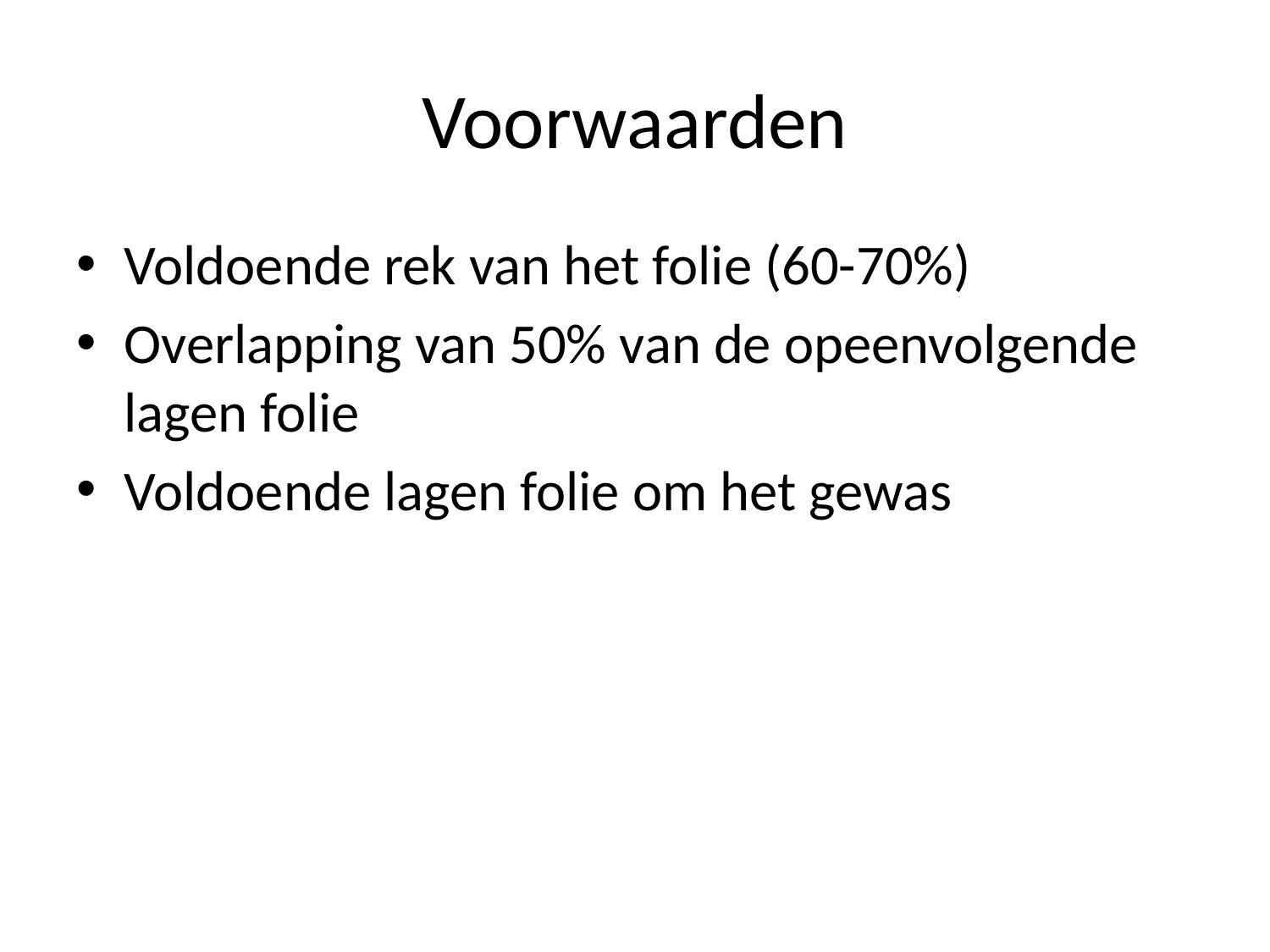

# Voorwaarden
Voldoende rek van het folie (60-70%)
Overlapping van 50% van de opeenvolgende lagen folie
Voldoende lagen folie om het gewas